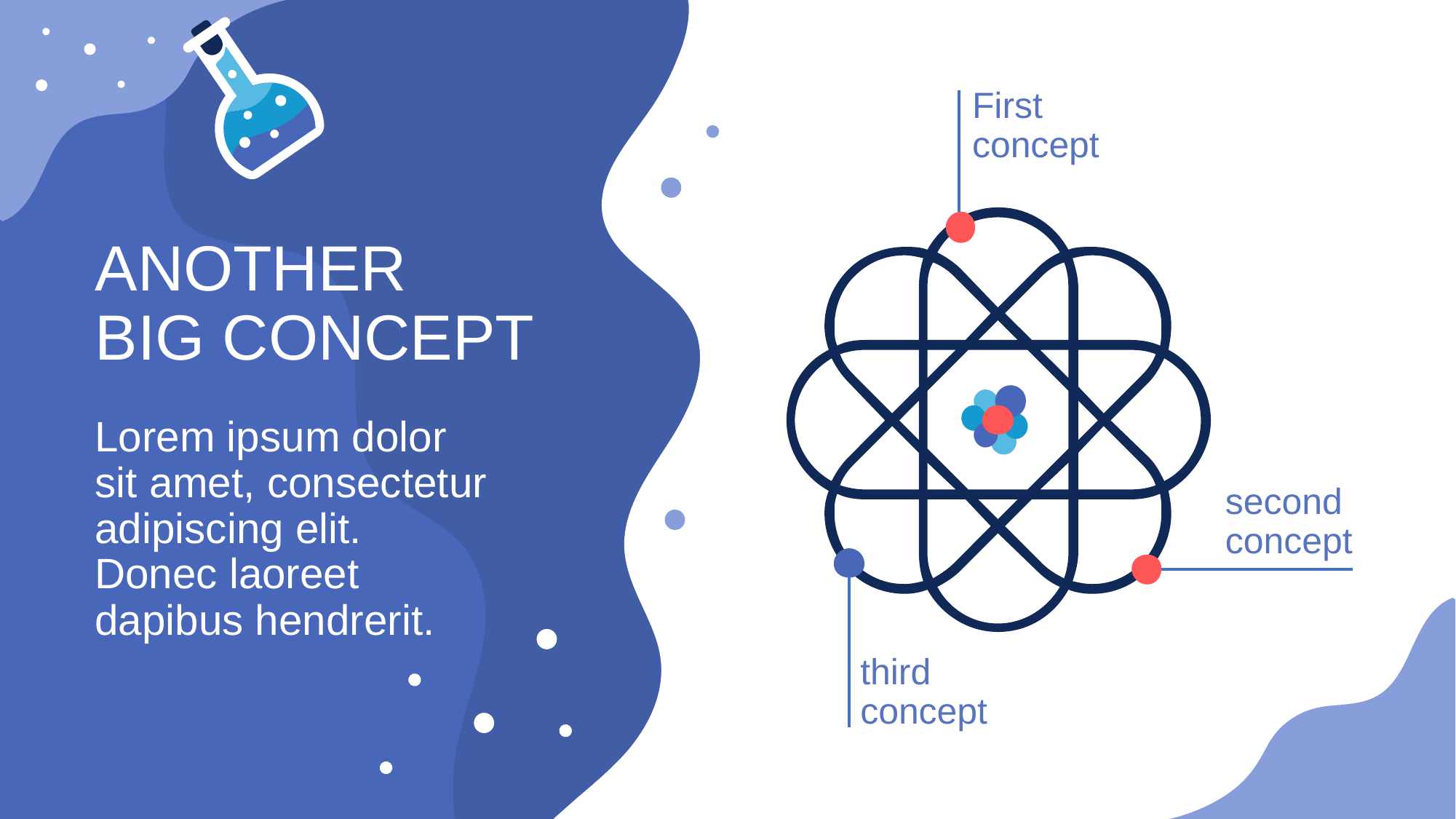

First concept

second concept
third concept
# ANOTHER BIG CONCEPT
Lorem ipsum dolor
sit amet, consectetur adipiscing elit.
Donec laoreet
dapibus hendrerit.